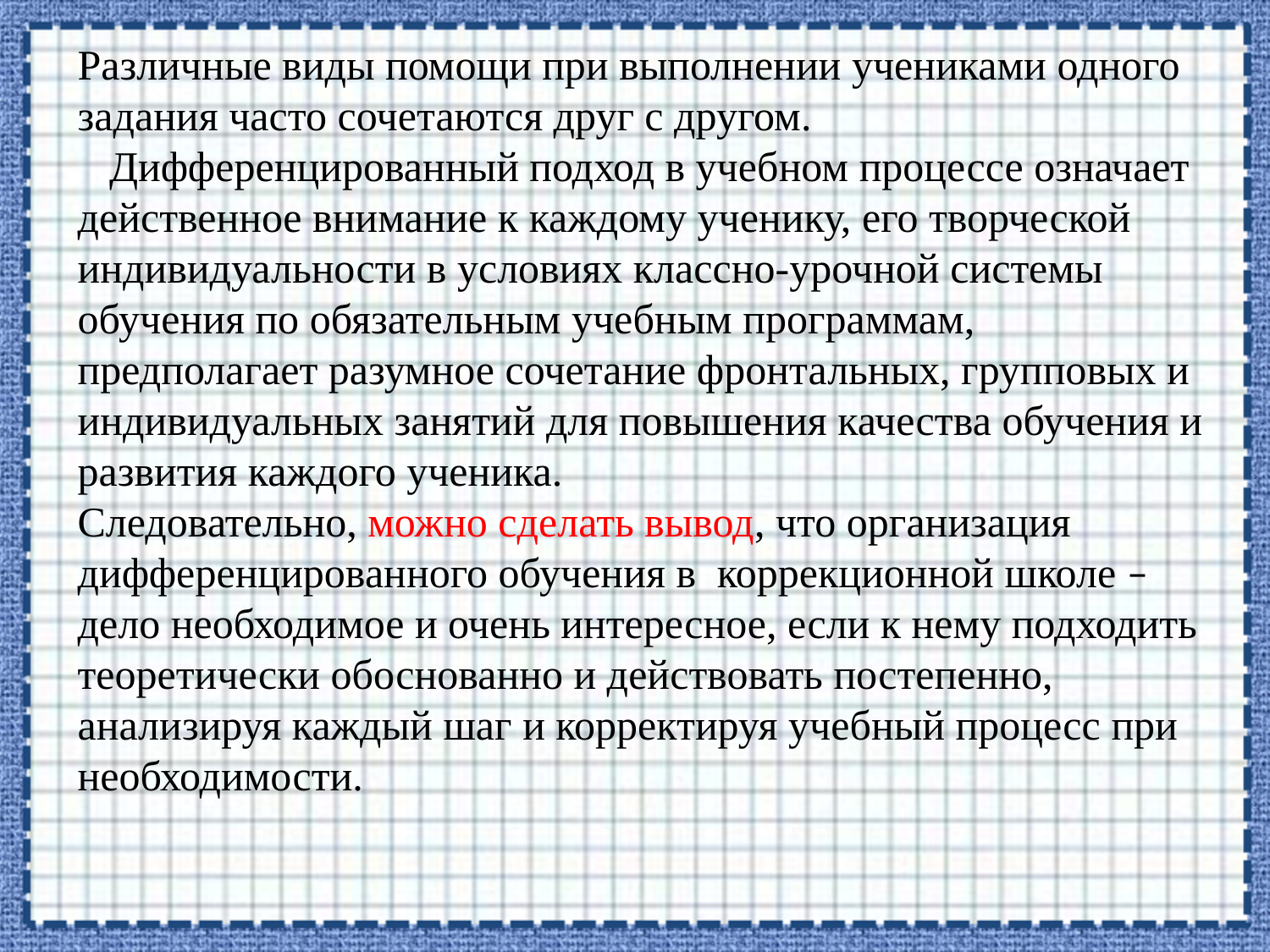

Различные виды помощи при выполнении учениками одного задания часто сочетаются друг с другом. 
   Дифференцированный подход в учебном процессе означает действенное внимание к каждому ученику, его творческой индивидуальности в условиях классно-урочной системы обучения по обязательным учебным программам, предполагает разумное сочетание фронтальных, групповых и индивидуальных занятий для повышения качества обучения и развития каждого ученика.
Следовательно, можно сделать вывод, что организация дифференцированного обучения в  коррекционной школе – дело необходимое и очень интересное, если к нему подходить теоретически обоснованно и действовать постепенно, анализируя каждый шаг и корректируя учебный процесс при необходимости.